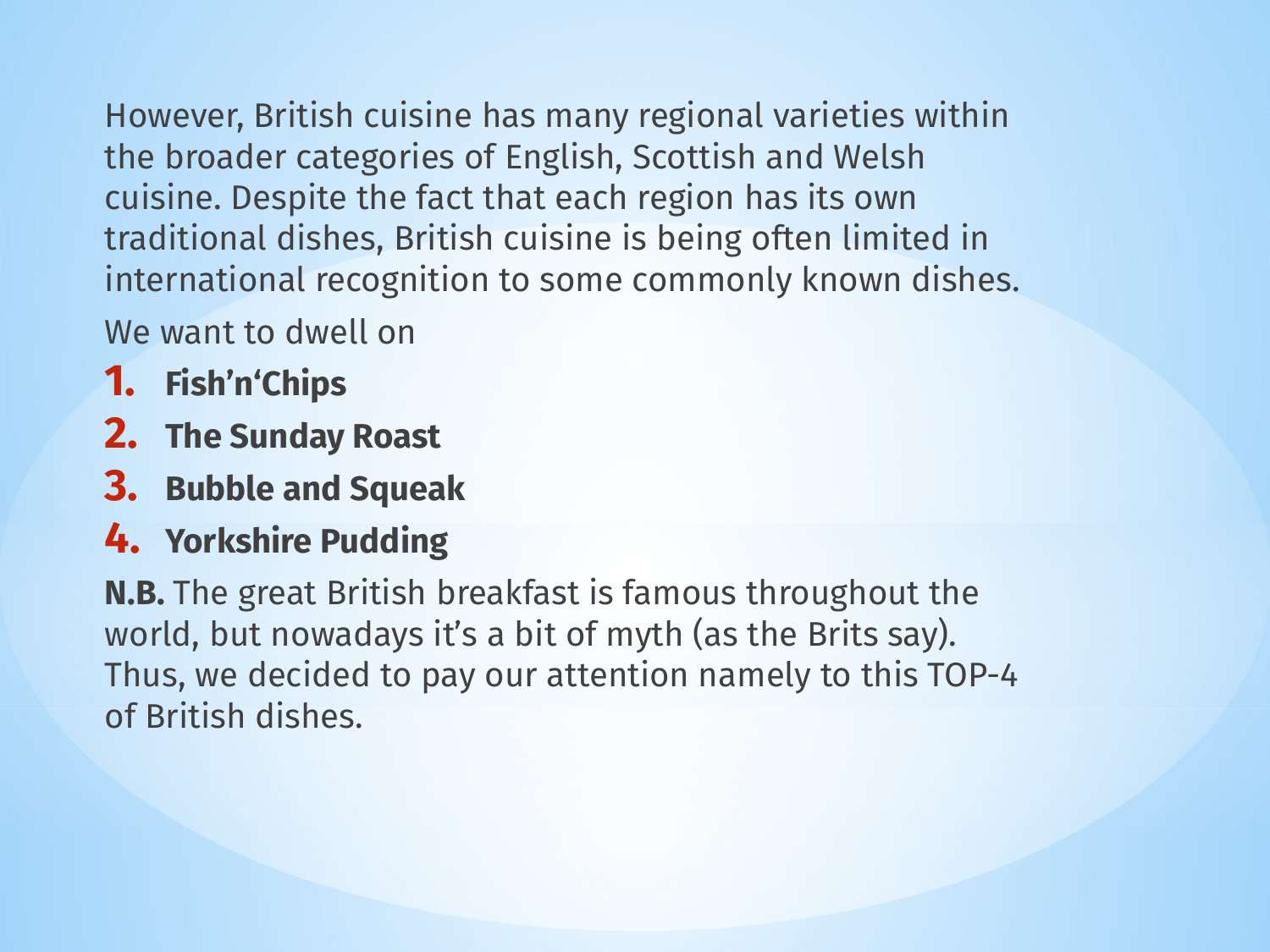

However, British cuisine has many regional varieties within the broader categories of English, Scottish and Welsh cuisine. Despite the fact that each region has its own traditional dishes, British cuisine is being often limited in international recognition to some commonly known dishes.
We want to dwell on
Fish’n‘Chips
The Sunday Roast
Bubble and Squeak
Yorkshire Pudding
N.B. The great British breakfast is famous throughout the world, but nowadays it’s a bit of myth (as the Brits say). Thus, we decided to pay our attention namely to this TOP-4 of British dishes.